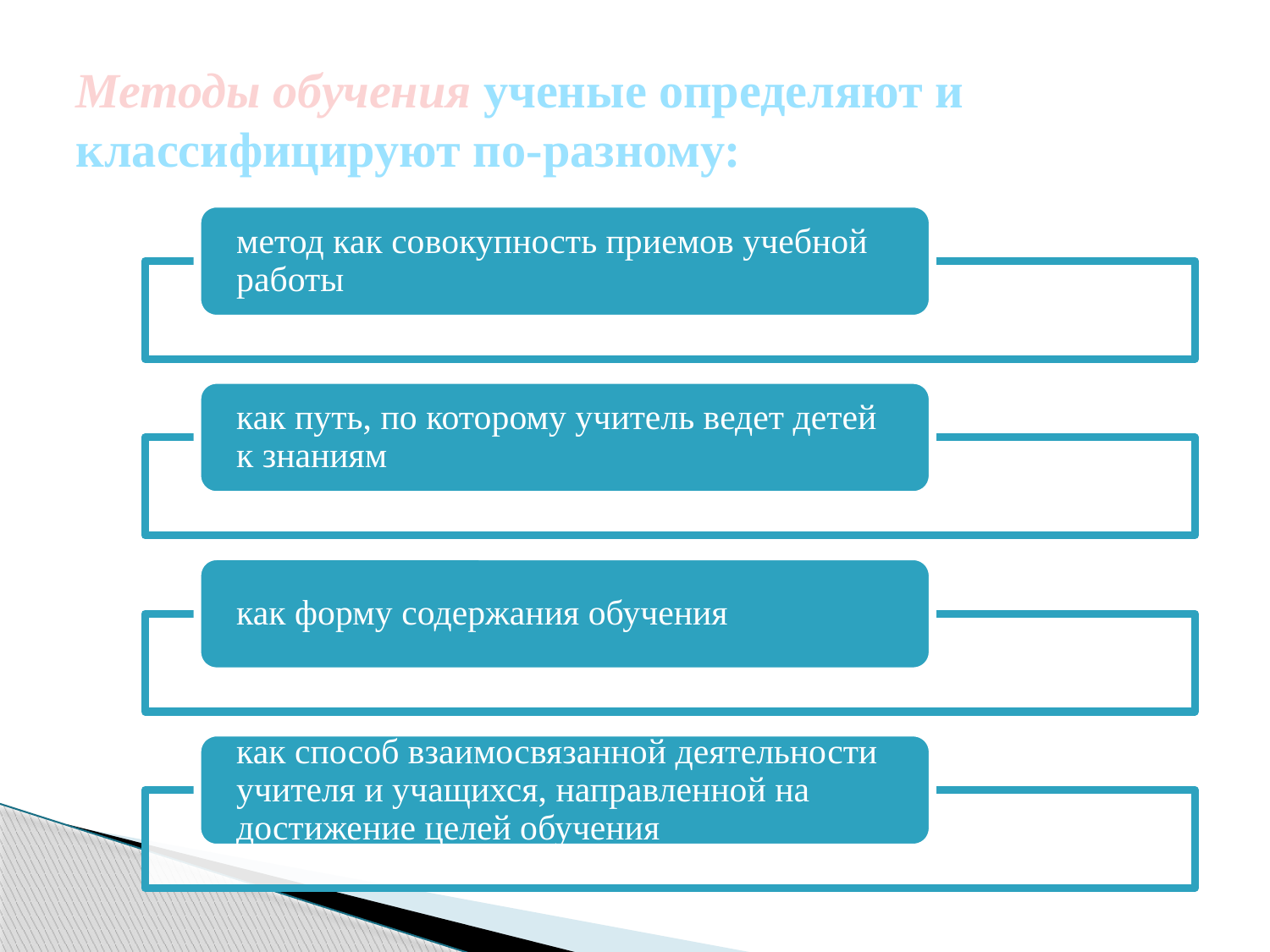

# Методы обучения ученые определяют и классифицируют по-разному:
метод как совокупность приемов учебной работы
как путь, по которому учитель ведет детей к знаниям
как форму содержания обучения
как способ взаимосвязанной деятельности учителя и учащихся, направленной на достижение целей обучения